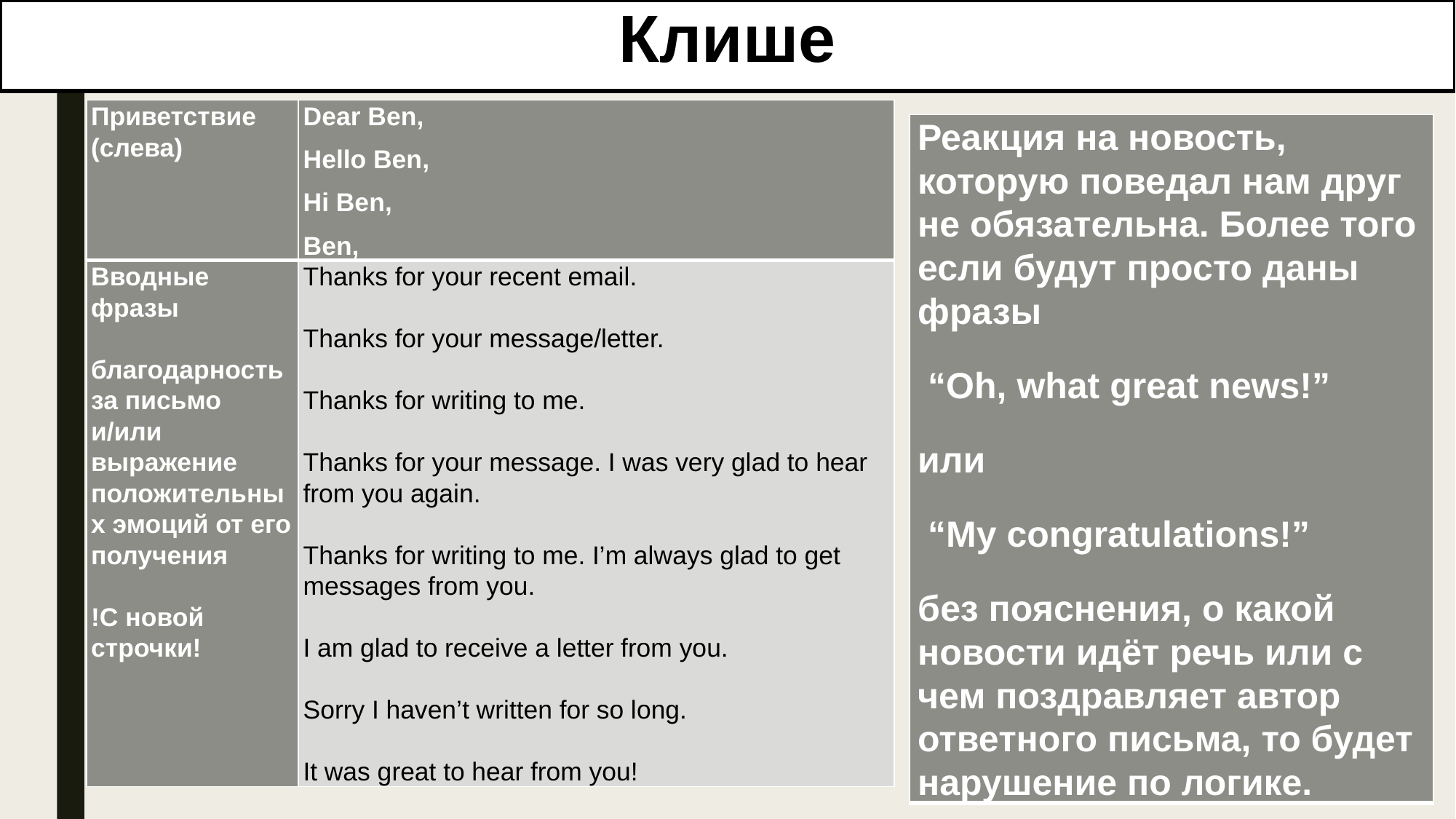

# Клише
| Приветствие (слева) | Dear Ben, Hello Ben, Hi Ben, Ben, |
| --- | --- |
| Вводные фразы благодарность за письмо и/или выражение положительных эмоций от его получения !С новой строчки! | Thanks for your recent email. Thanks for your message/letter. Thanks for writing to me. Thanks for your message. I was very glad to hear from you again. Thanks for writing to me. I’m always glad to get messages from you. I am glad to receive a letter from you. Sorry I haven’t written for so long. It was great to hear from you! |
| Реакция на новость, которую поведал нам друг не обязательна. Более того если будут просто даны фразы “Oh, what great news!” или “My congratulations!” без пояснения, о какой новости идёт речь или с чем поздравляет автор ответного письма, то будет нарушение по логике. |
| --- |